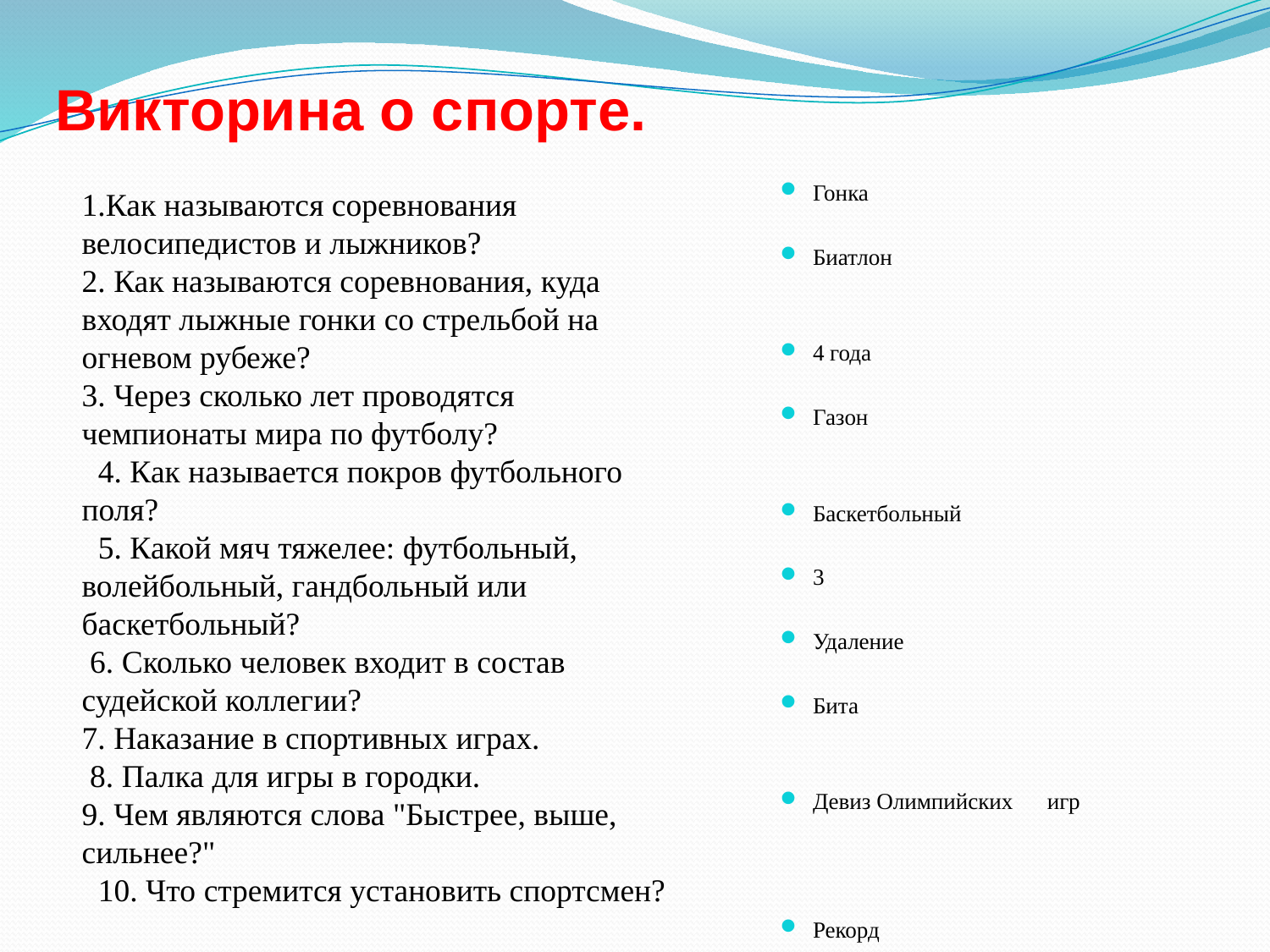

# Викторина о спорте.

Гонка

Биатлон

4 года

Газон

Баскетбольный

3

Удаление

Бита

Девиз Олимпийских      игр

Рекорд
1.Как называются соревнования велосипедистов и лыжников?
2. Как называются соревнования, куда входят лыжные гонки со стрельбой на огневом рубеже?
3. Через сколько лет проводятся чемпионаты мира по футболу?
  4. Как называется покров футбольного поля?
  5. Какой мяч тяжелее: футбольный, волейбольный, гандбольный или баскетбольный?
 6. Сколько человек входит в состав судейской коллегии?
7. Наказание в спортивных играх.
 8. Палка для игры в городки.
9. Чем являются слова "Быстрее, выше, сильнее?"
  10. Что стремится установить спортсмен?